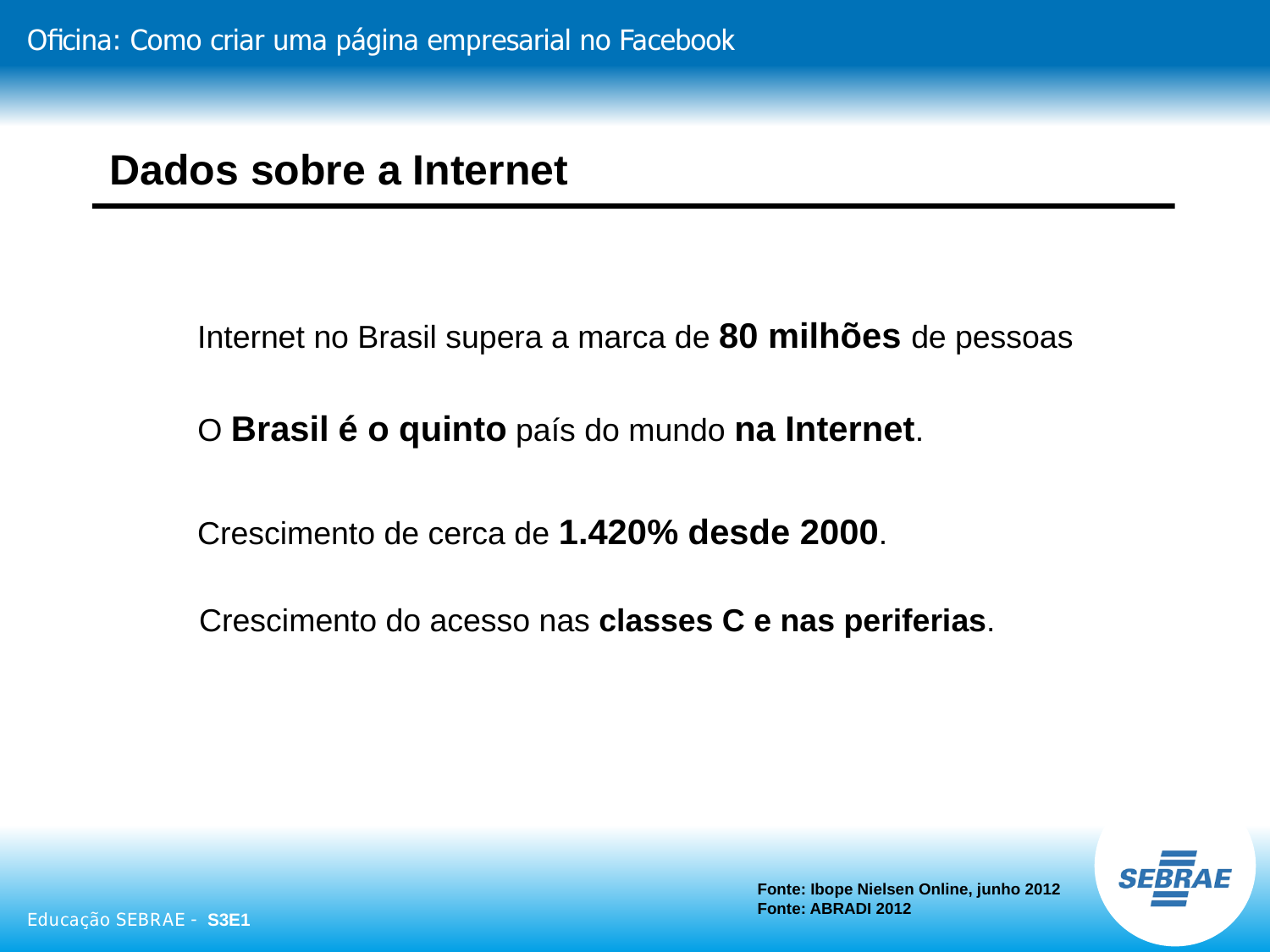

Dados sobre a Internet

Internet no Brasil supera a marca de 80 milhões de pessoas
O Brasil é o quinto país do mundo na Internet.
Crescimento de cerca de 1.420% desde 2000.
Crescimento do acesso nas classes C e nas periferias.
Fonte: Ibope Nielsen Online, junho 2012
Fonte: ABRADI 2012
S3E1